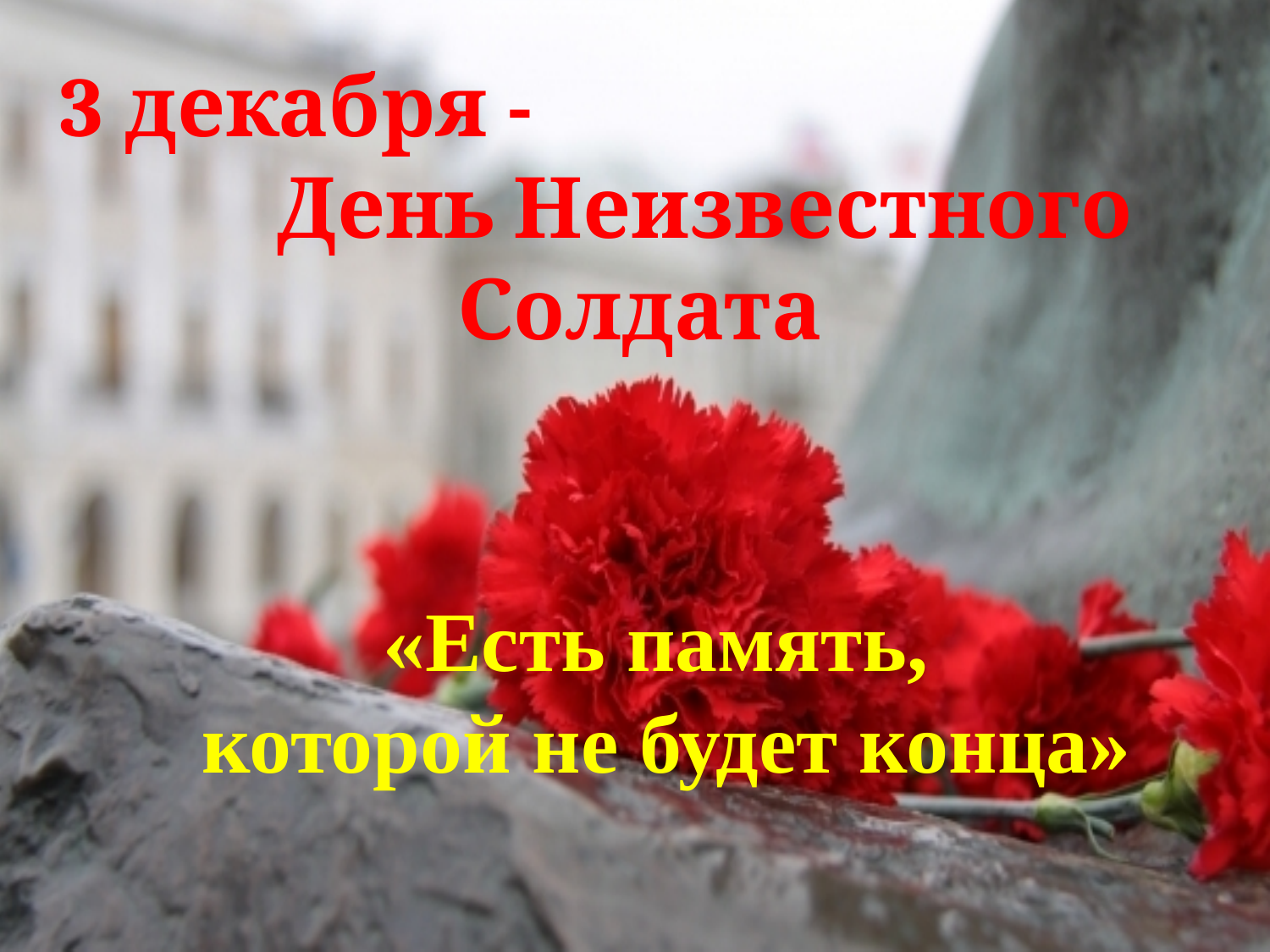

3 декабря -                                             День Неизвестного Солдата
# «Есть память, которой не будет конца»